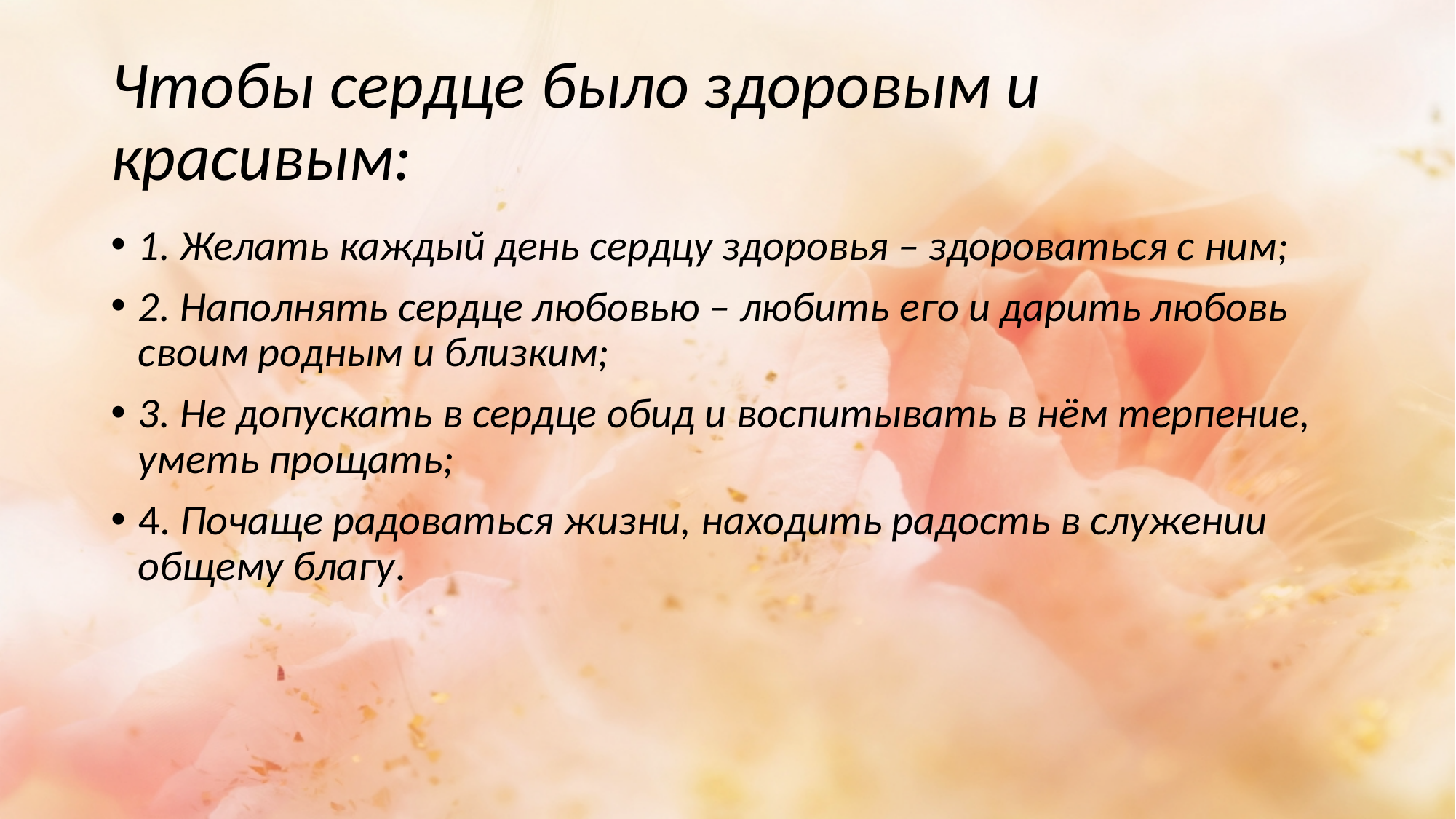

# Чтобы сердце было здоровым и красивым:
1. Желать каждый день сердцу здоровья – здороваться с ним;
2. Наполнять сердце любовью – любить его и дарить любовь своим родным и близким;
3. Не допускать в сердце обид и воспитывать в нём терпение, уметь прощать;
4. Почаще радоваться жизни, находить радость в служении общему благу.